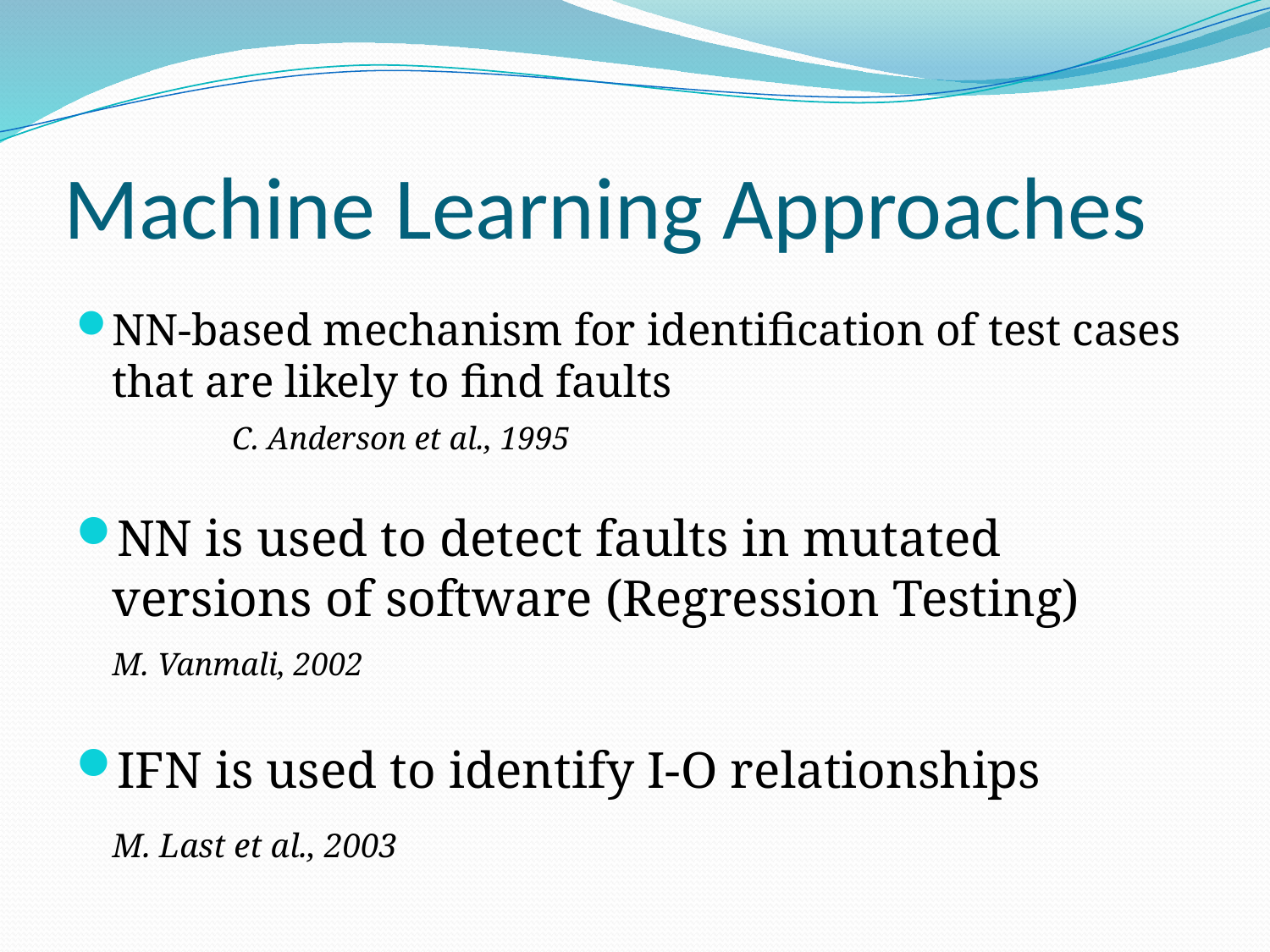

# Machine Learning Approaches

NN-based mechanism for identification of test cases that are likely to find faults
					 C. Anderson et al., 1995

NN is used to detect faults in mutated versions of software (Regression Testing)
					M. Vanmali, 2002

IFN is used to identify I-O relationships
						M. Last et al., 2003